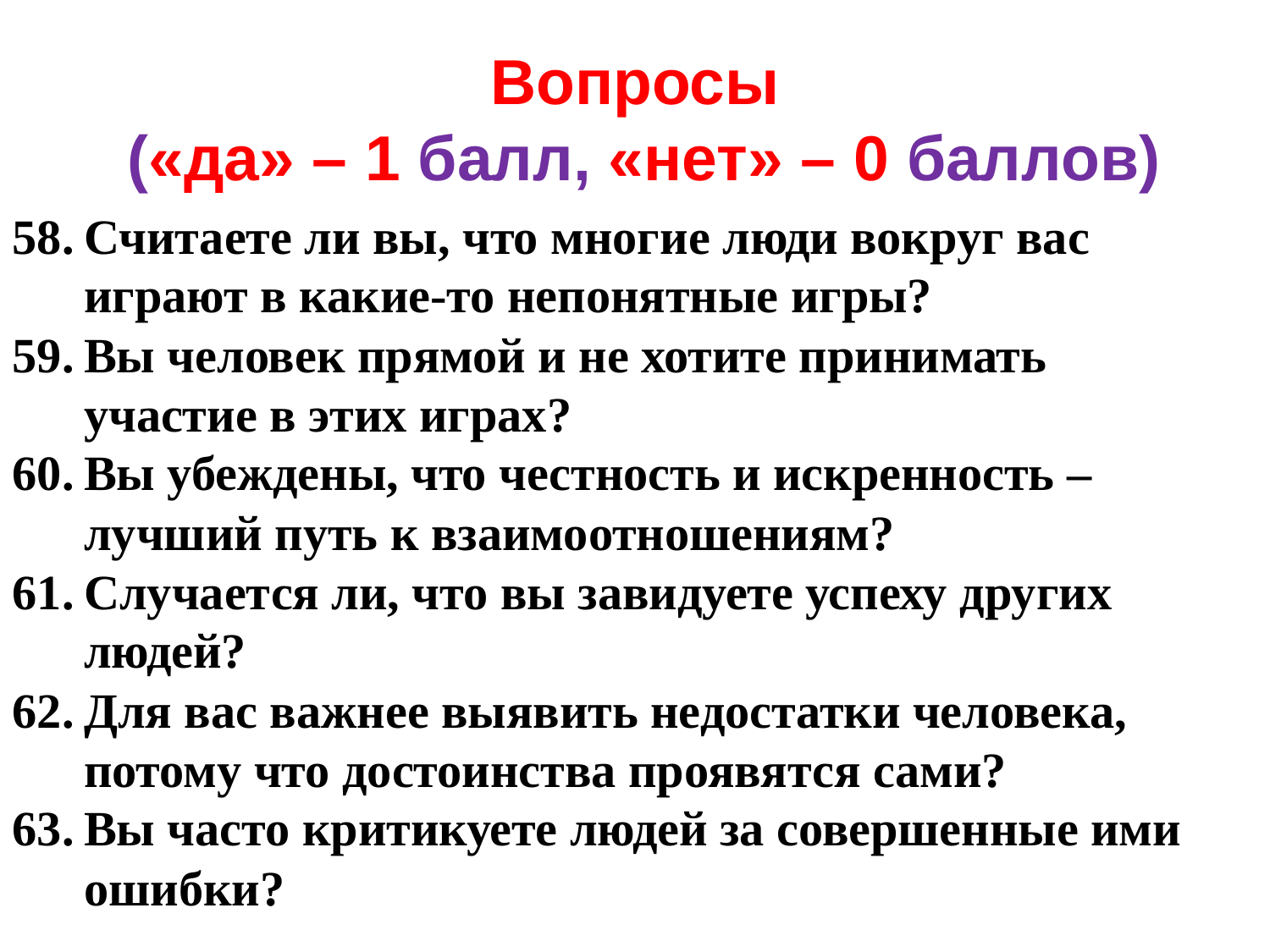

# Вопросы («да» – 1 балл, «нет» – 0 баллов)
Считаете ли вы, что многие люди вокруг вас играют в какие-то непонятные игры?
Вы человек прямой и не хотите принимать участие в этих играх?
Вы убеждены, что честность и искренность – лучший путь к взаимоотношениям?
Случается ли, что вы завидуете успеху других людей?
Для вас важнее выявить недостатки человека, потому что достоинства проявятся сами?
Вы часто критикуете людей за совершенные ими ошибки?